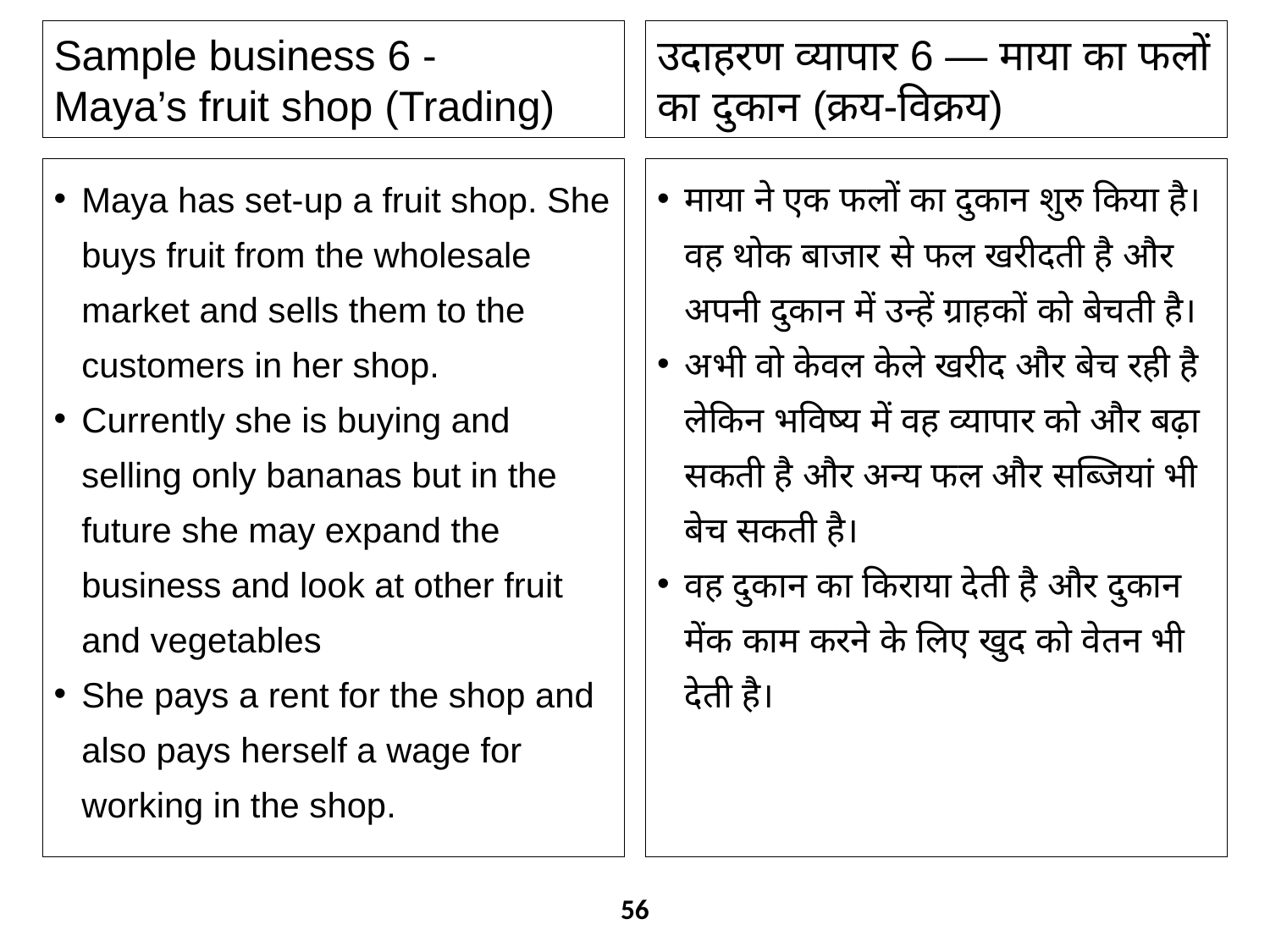

# Sample business 6 - Maya’s fruit shop (Trading)
उदाहरण व्यापार 6 — माया का फलों का दुकान (क्रय-विक्रय)
Maya has set-up a fruit shop. She buys fruit from the wholesale market and sells them to the customers in her shop.
Currently she is buying and selling only bananas but in the future she may expand the business and look at other fruit and vegetables
She pays a rent for the shop and also pays herself a wage for working in the shop.
माया ने एक फलों का दुकान शुरु किया है। वह थोक बाजार से फल खरीदती है और अपनी दुकान में उन्हें ग्राहकों को बेचती है।
अभी वो केवल केले खरीद और बेच रही है लेकिन भविष्य में वह व्यापार को और बढ़ा सकती है और अन्य फल और सब्जियां भी बेच सकती है।
वह दुकान का किराया देती है और दुकान मेंक काम करने के लिए खुद को वेतन भी देती है।
56